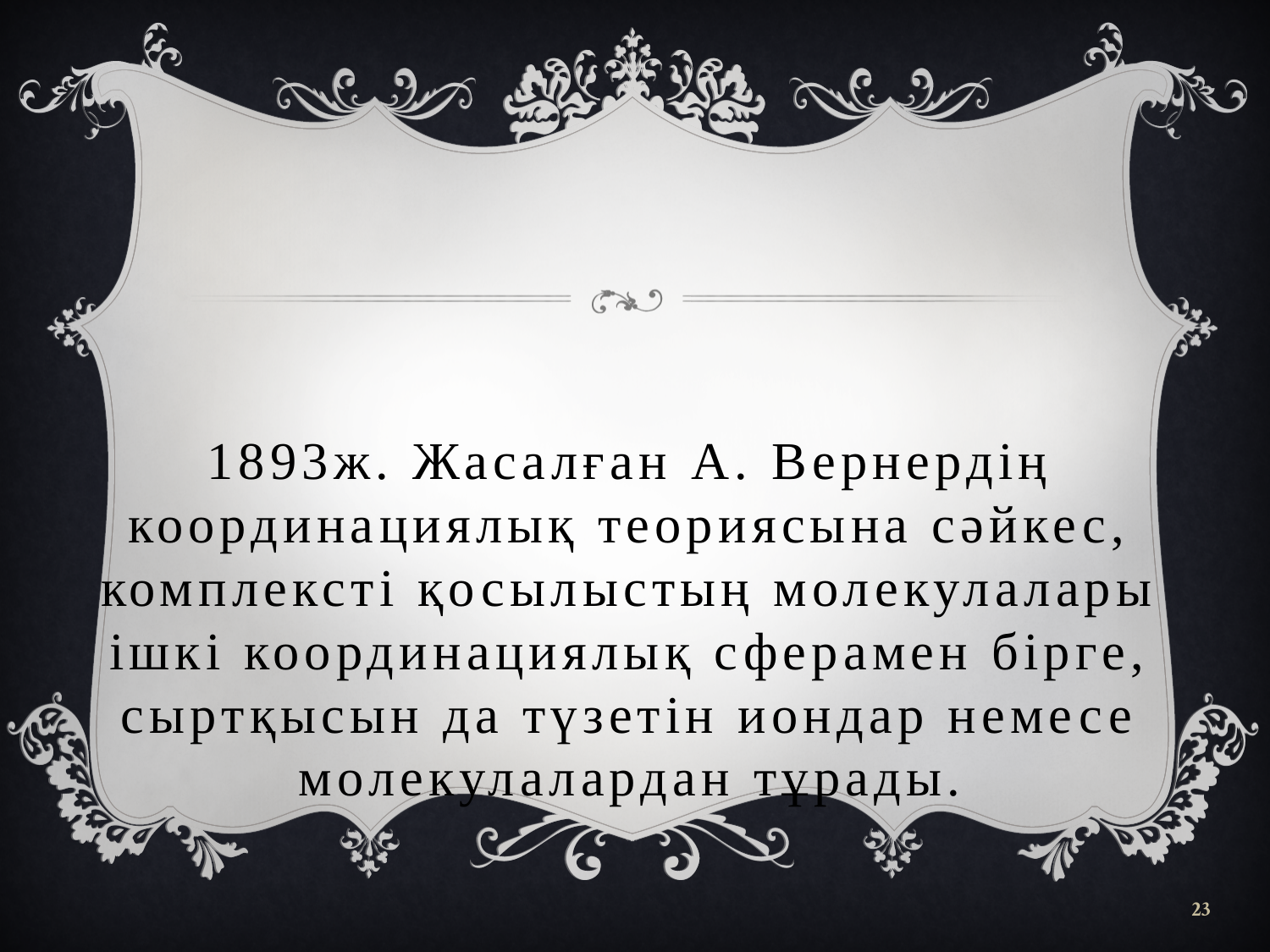

1893ж. Жасалған А. Вернердің координациялық теориясына сәйкес, комплексті қосылыстың молекулалары ішкі координациялық сферамен бірге, сыртқысын да түзетін иондар немесе молекулалардан тұрады.

23